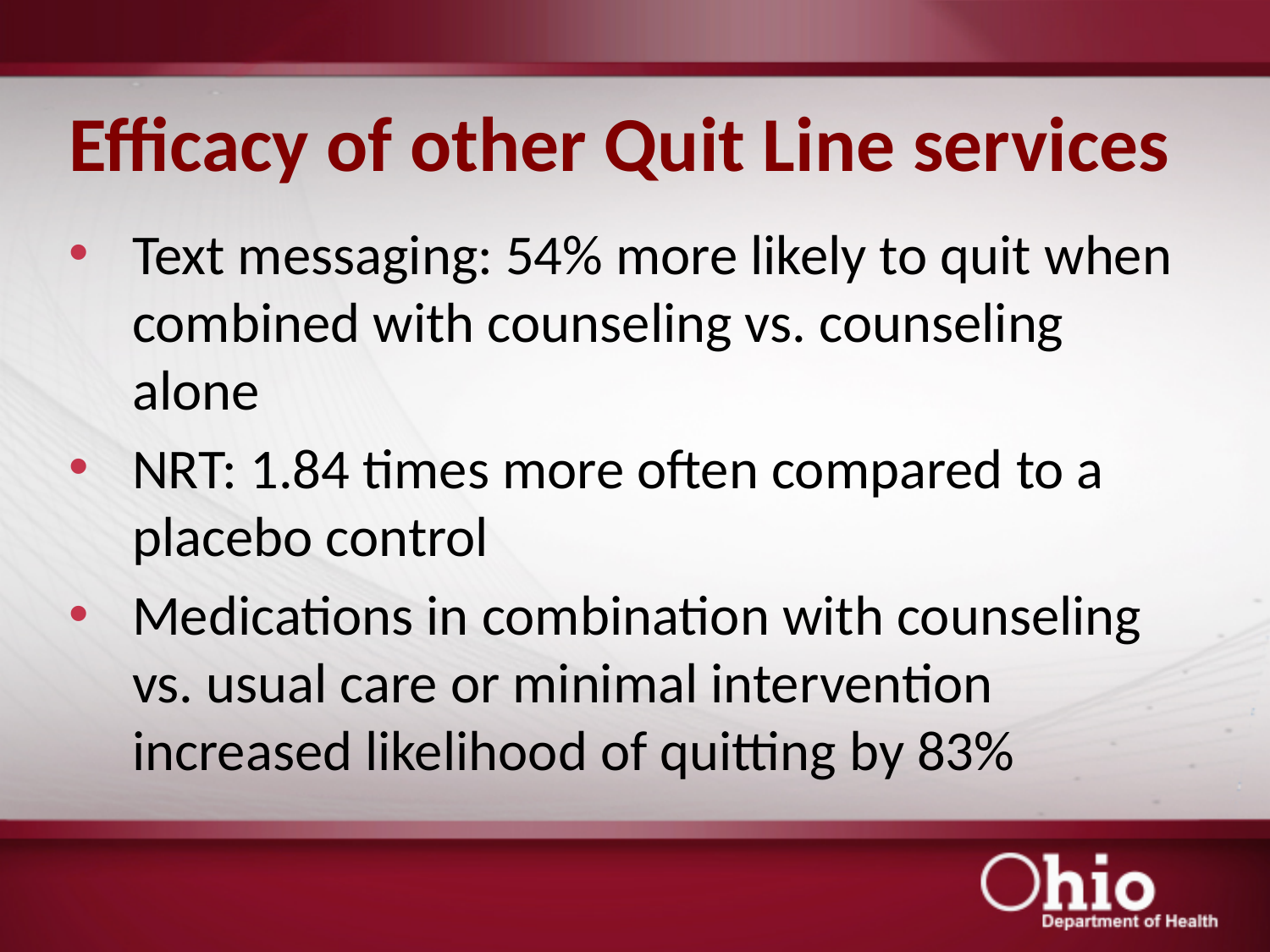

# Efficacy of other Quit Line services
Text messaging: 54% more likely to quit when combined with counseling vs. counseling alone
NRT: 1.84 times more often compared to a placebo control
Medications in combination with counseling vs. usual care or minimal intervention increased likelihood of quitting by 83%

Stead LF, Hartmann-Boyce J, Perera R, Lancaster T. Telephone counselling for smoking cessation. Cochrane Database of
Systematic Reviews 2013, Issue 8. Art. No.: CD002850. DOI: 10.1002/14651858.CD002850.pub3